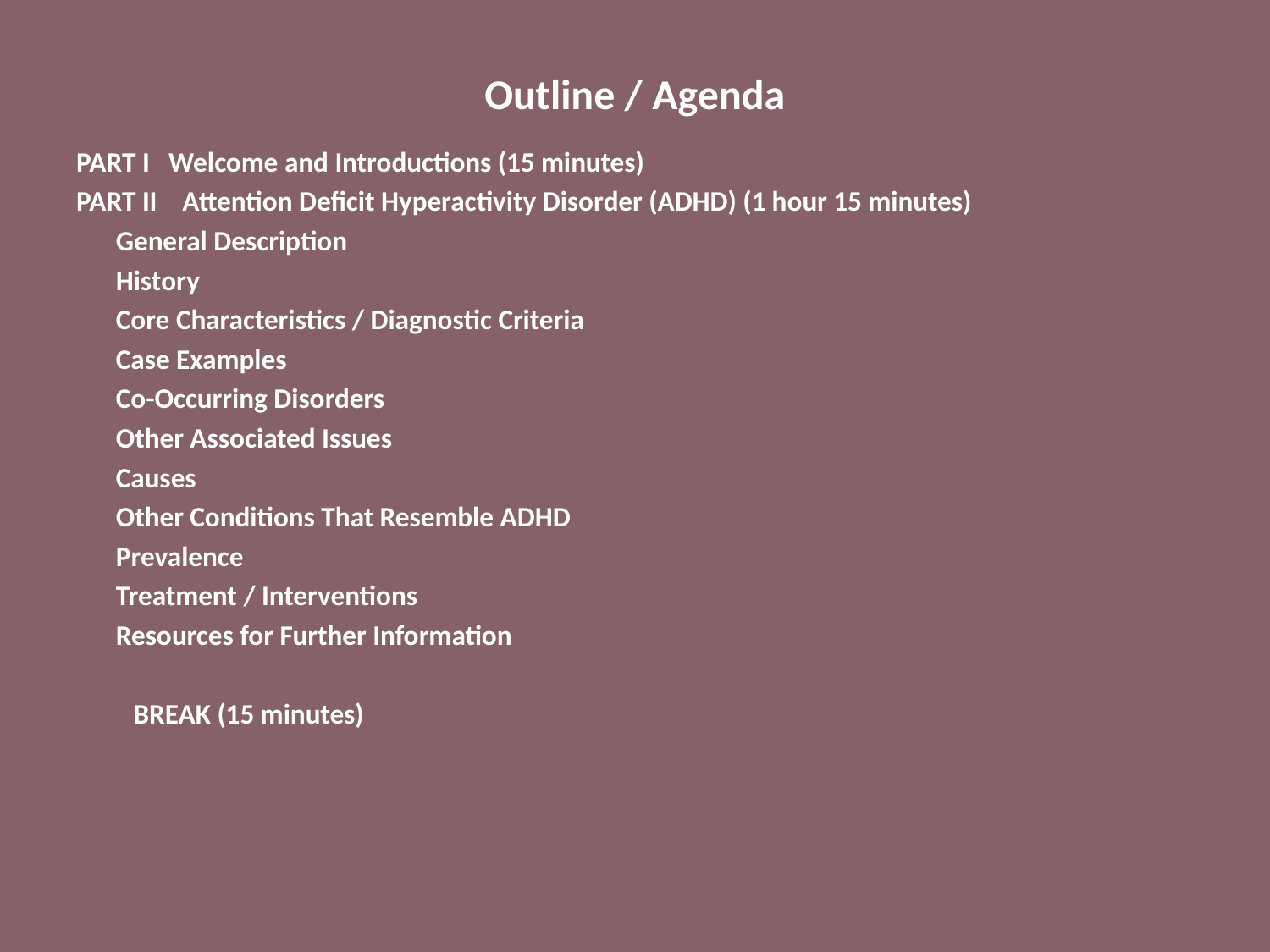

# Outline / Agenda
PART I   Welcome and Introductions (15 minutes)
PART II    Attention Deficit Hyperactivity Disorder (ADHD) (1 hour 15 minutes)
General Description
History
Core Characteristics / Diagnostic Criteria
Case Examples
Co-Occurring Disorders
Other Associated Issues
Causes
Other Conditions That Resemble ADHD
Prevalence
Treatment / Interventions
Resources for Further Information

         BREAK (15 minutes)